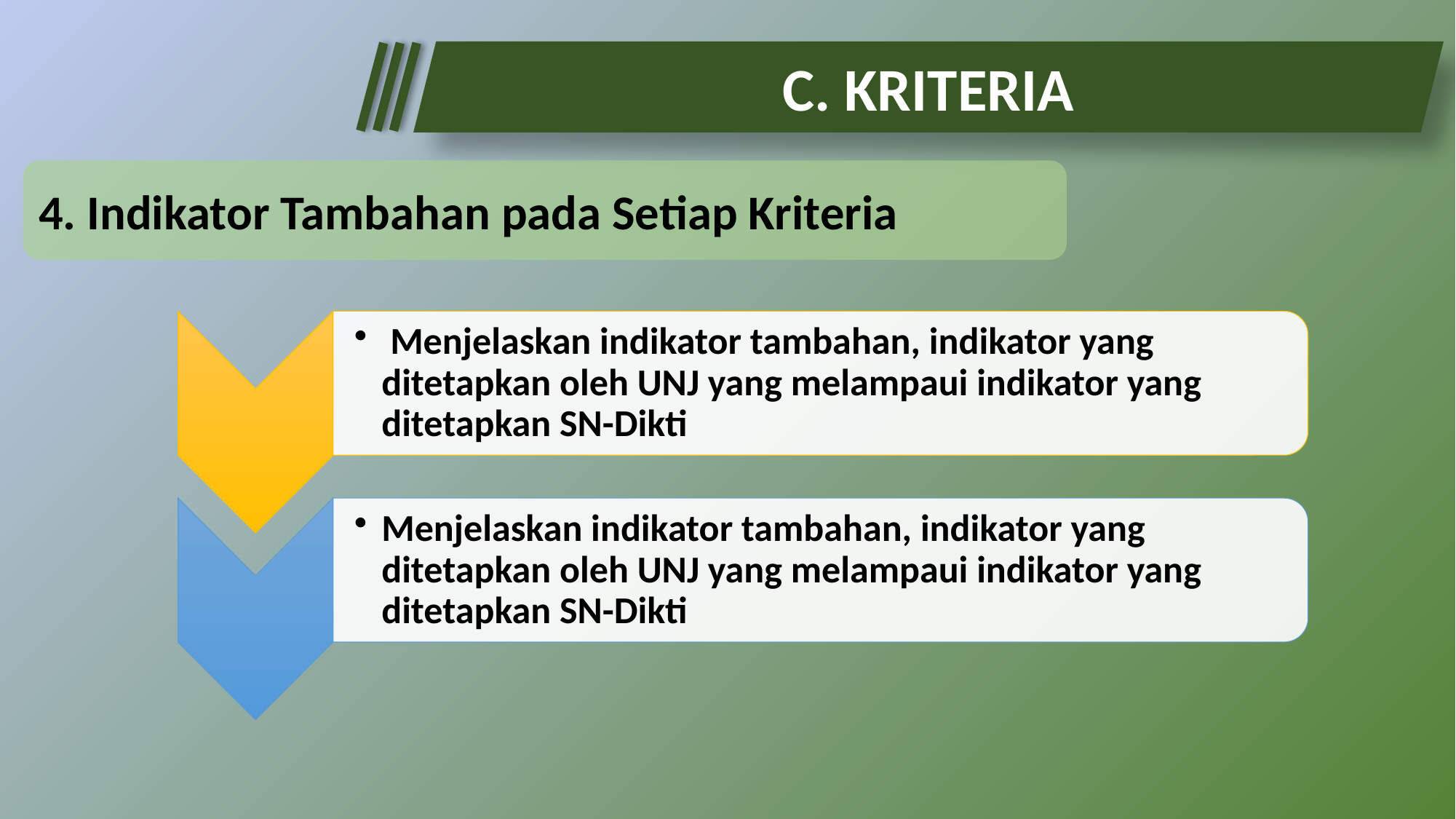

C. KRITERIA
4. Indikator Tambahan pada Setiap Kriteria

 Menjelaskan indikator tambahan, indikator yang ditetapkan oleh UNJ yang melampaui indikator yang ditetapkan SN-Dikti

Menjelaskan indikator tambahan, indikator yang ditetapkan oleh UNJ yang melampaui indikator yang ditetapkan SN-Dikti